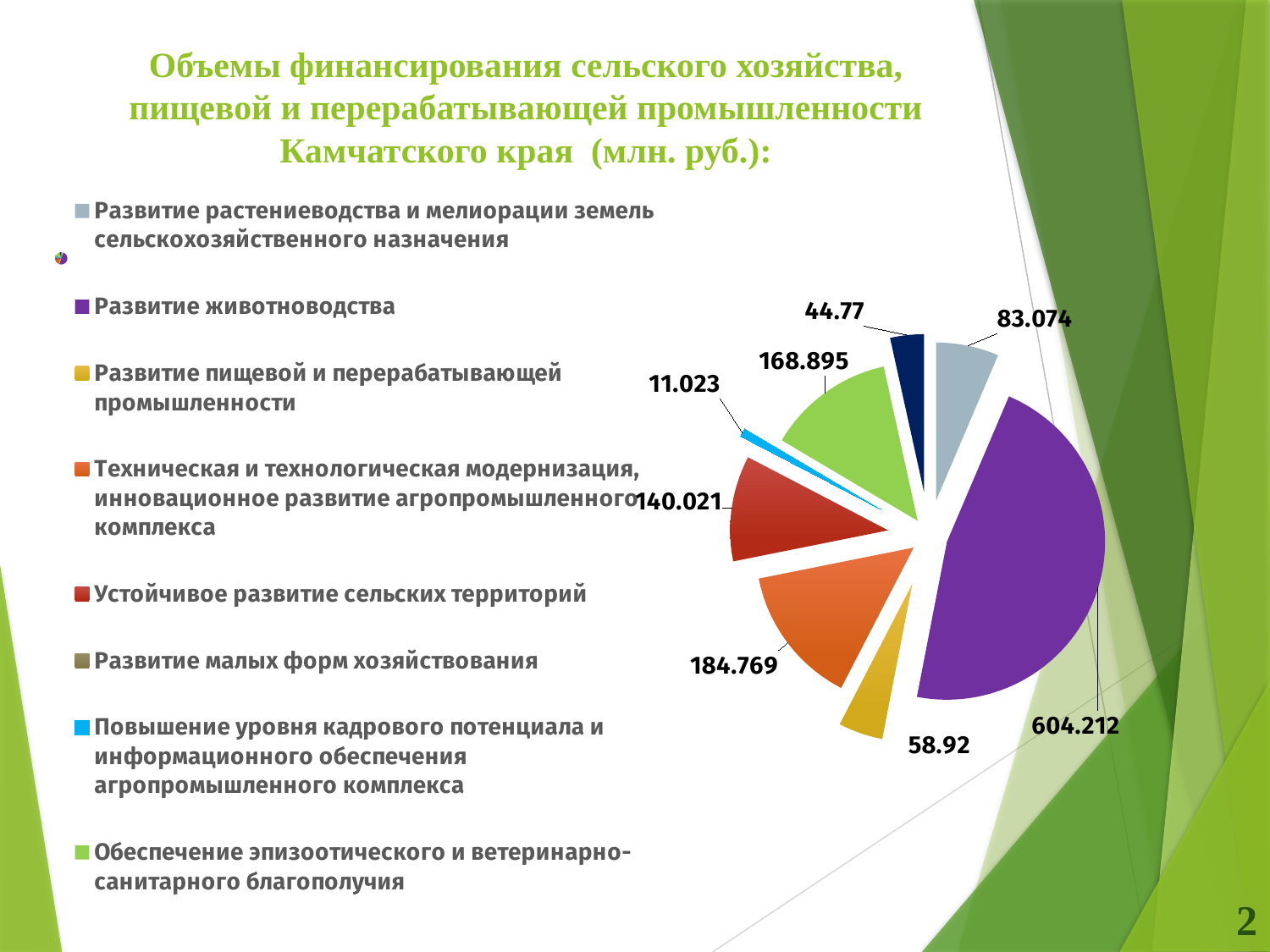

# Объемы финансирования сельского хозяйства, пищевой и перерабатывающей промышленности Камчатского края  (млн. руб.):

### Chart

| Category | Столбец1 |
|---|---|
| Развитие растениеводства и мелиорации земель сельскохозяйственного назначения | 67.78 |
| Развитие животноводства | 574.61 |
| Развитие пищевой и перерабатывающей промышленности | 39.04 |
| Техническая и технологическая модернизация, инновационное развитие агропромышленного комплекса | 130.77 |
| Устойчивое развитие сельских территорий | 84.99 |
| Развитие малых форм хозяйствования | 43.12 |
| Повышение уровня кадрового потенциала и информационного обеспечения агропромышленного комплекса | 7.96 |
| Обеспечение эпизоотического и ветеринарно-санитарного благополучия | 168.72 |
| Обеспечение реализации государственной программы | 45.8 |

### Chart

| Category | Столбец1 |
|---|---|
| Развитие растениеводства и мелиорации земель сельскохозяйственного назначения | 83.074 |
| Развитие животноводства | 604.212 |
| Развитие пищевой и перерабатывающей промышленности | 58.92 |
| Техническая и технологическая модернизация, инновационное развитие агропромышленного комплекса | 184.769 |
| Устойчивое развитие сельских территорий | 140.021 |
| Развитие малых форм хозяйствования | 0.0 |
| Повышение уровня кадрового потенциала и информационного обеспечения агропромышленного комплекса | 11.023 |
| Обеспечение эпизоотического и ветеринарно-санитарного благополучия | 168.895 |
| Обеспечение реализации государственной программы | 44.77 |
2